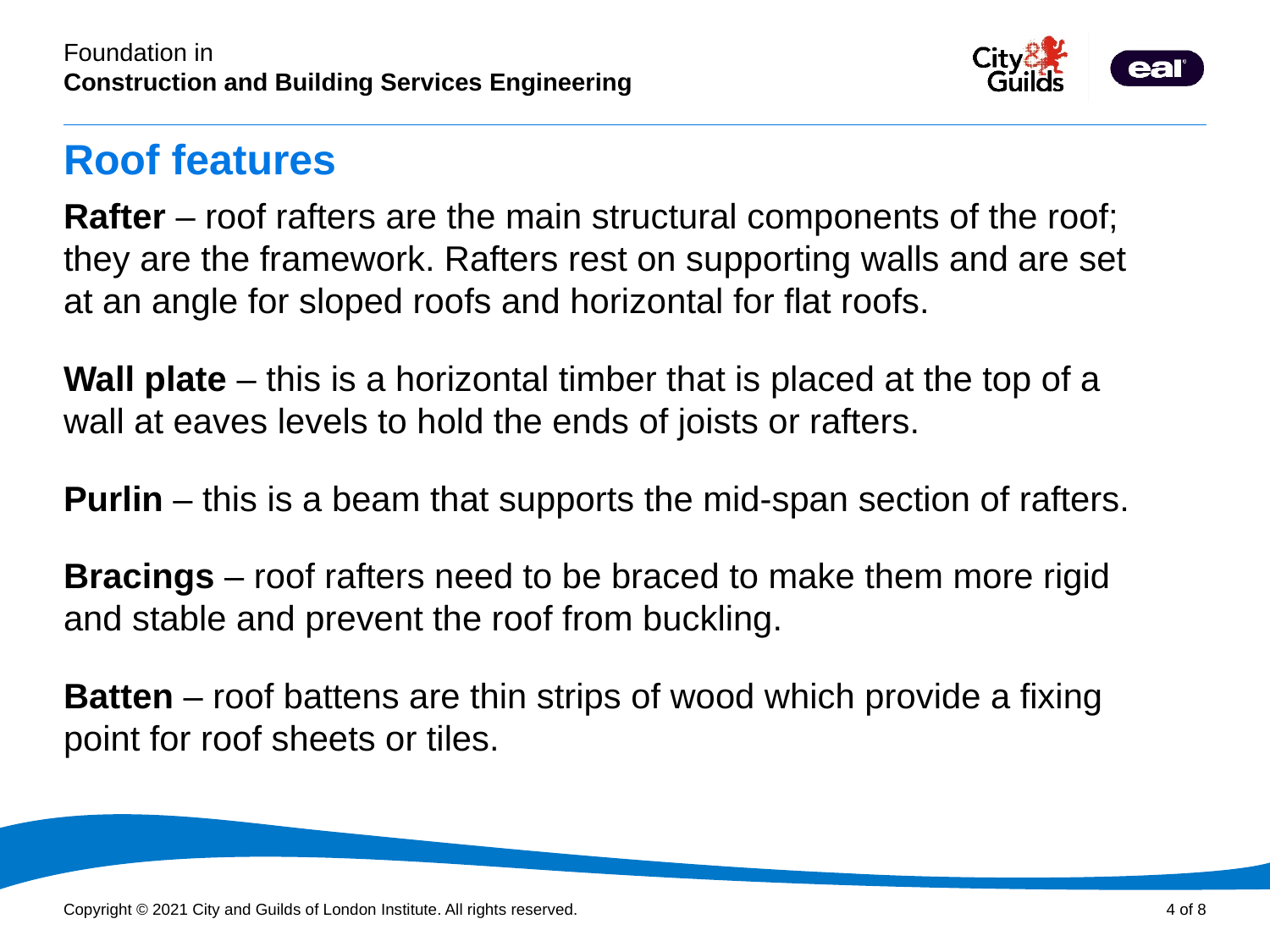

Rafter – roof rafters are the main structural components of the roof; they are the framework. Rafters rest on supporting walls and are set at an angle for sloped roofs and horizontal for flat roofs.
Wall plate – this is a horizontal timber that is placed at the top of a wall at eaves levels to hold the ends of joists or rafters.
Purlin – this is a beam that supports the mid-span section of rafters.
Bracings – roof rafters need to be braced to make them more rigid and stable and prevent the roof from buckling.
Batten – roof battens are thin strips of wood which provide a fixing point for roof sheets or tiles.
# Roof features